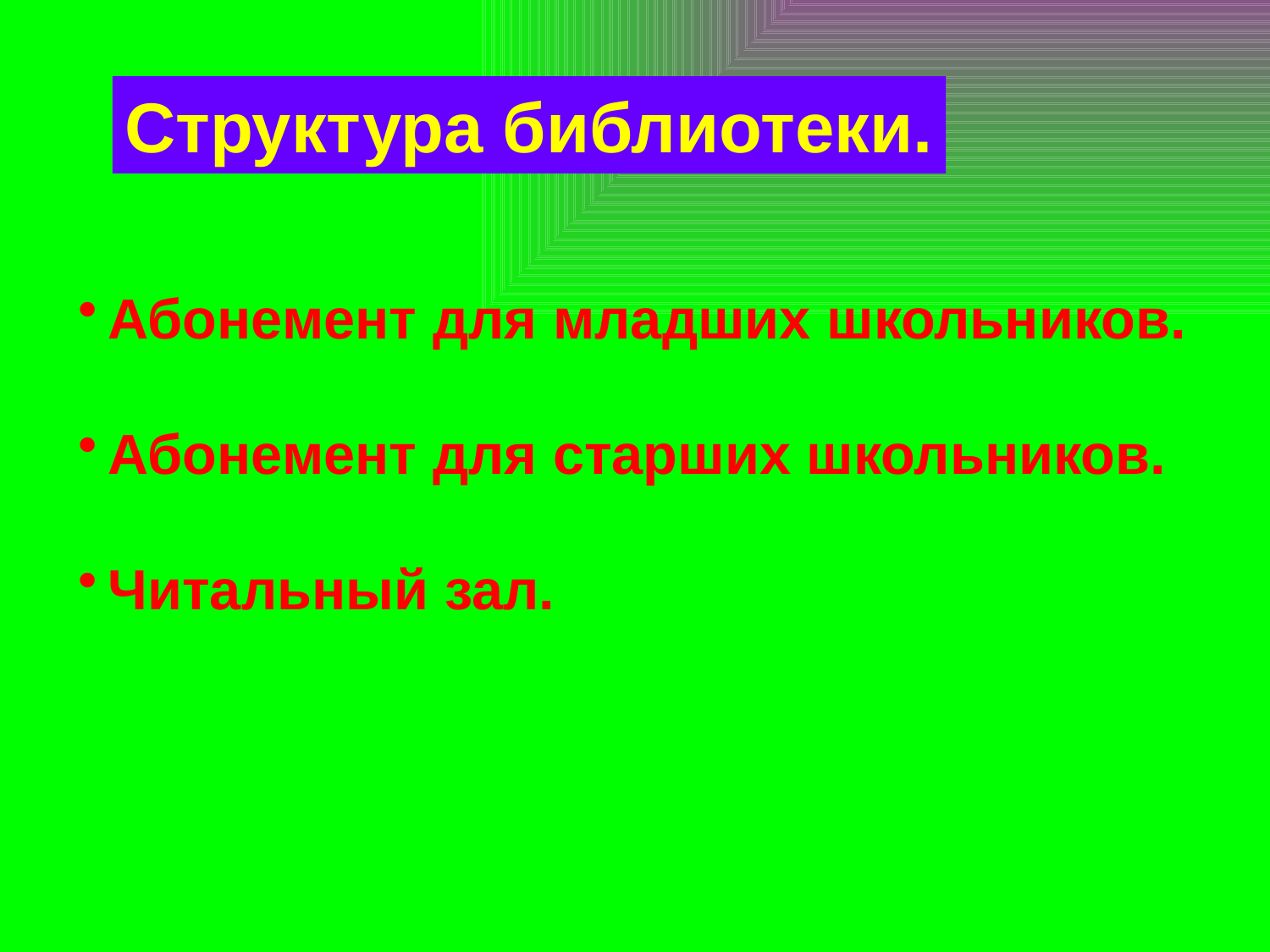

Структура библиотеки.

Абонемент для младших школьников.

Абонемент для старших школьников.

Читальный зал.